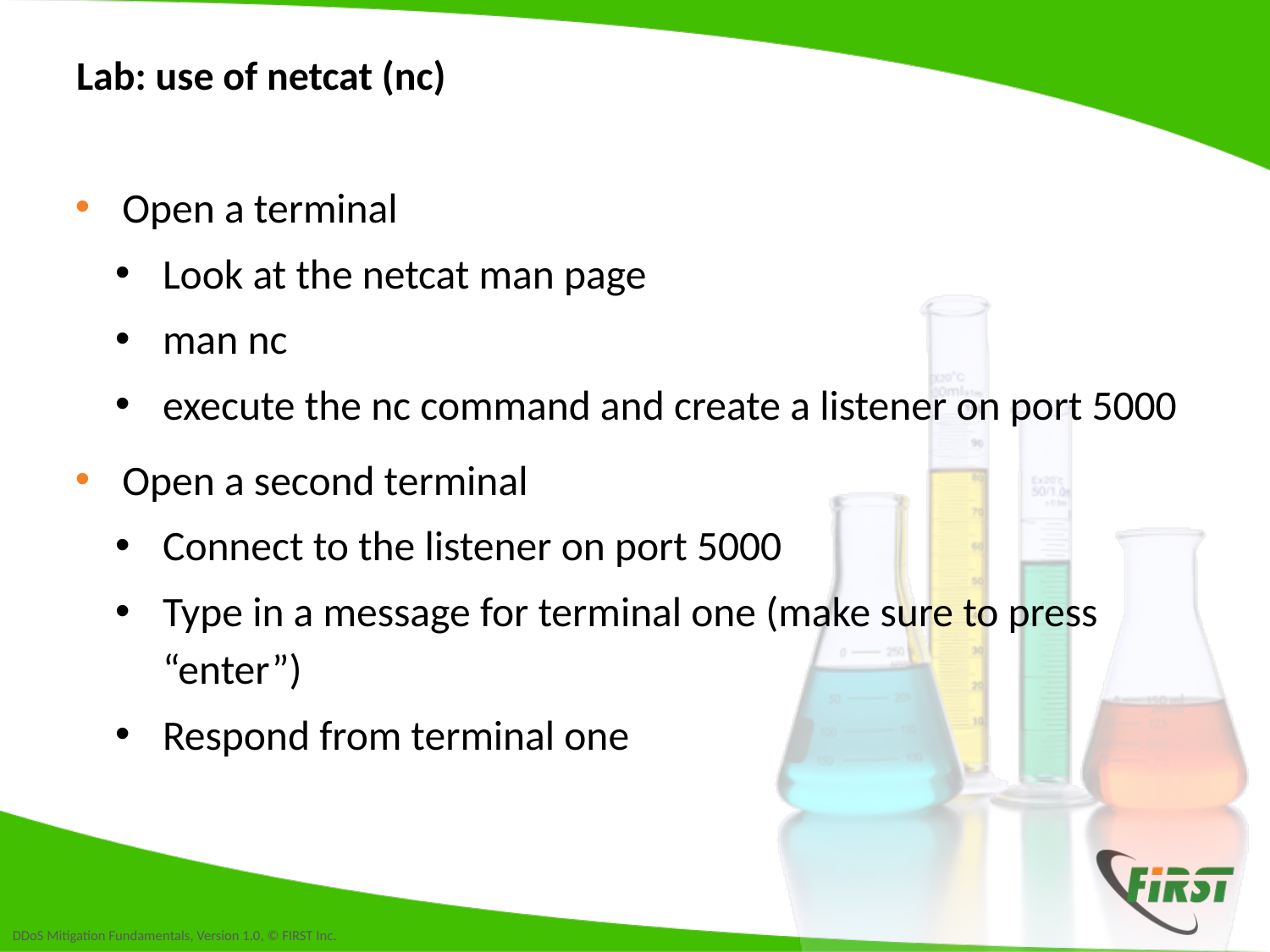

# Lab: use of netcat (nc)
Open a terminal
Look at the netcat man page
man nc
execute the nc command and create a listener on port 5000
Open a second terminal
Connect to the listener on port 5000
Type in a message for terminal one (make sure to press “enter”)
Respond from terminal one